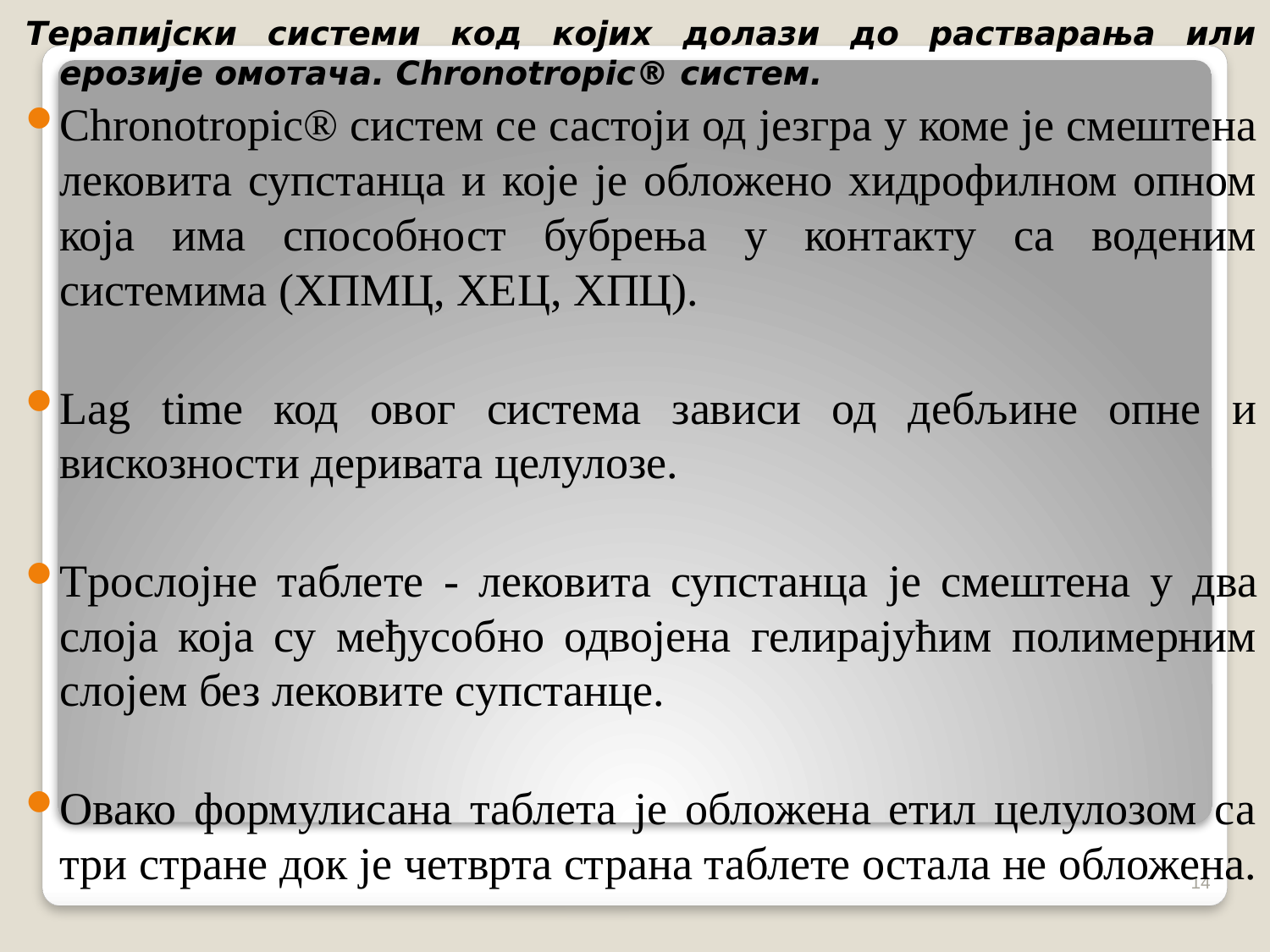

Терапијски системи код којих долази до растварања или ерозије омотача. Chronotropic® систем.
Chronotropic® систем се састоји од језгра у коме је смештена лековита супстанца и које је обложено хидрофилном опном која има способност бубрења у контакту са воденим системима (ХПМЦ, ХЕЦ, ХПЦ).

Lag time код овог система зависи од дебљине опне и вискозности деривата целулозе.

Трослојне таблете - лековита супстанца је смештена у два слоја која су међусобно одвојена гелирајућим полимерним слојем без лековите супстанце.

Овако формулисана таблета је обложена етил целулозом са три стране док је четврта страна таблете остала не обложена.

14